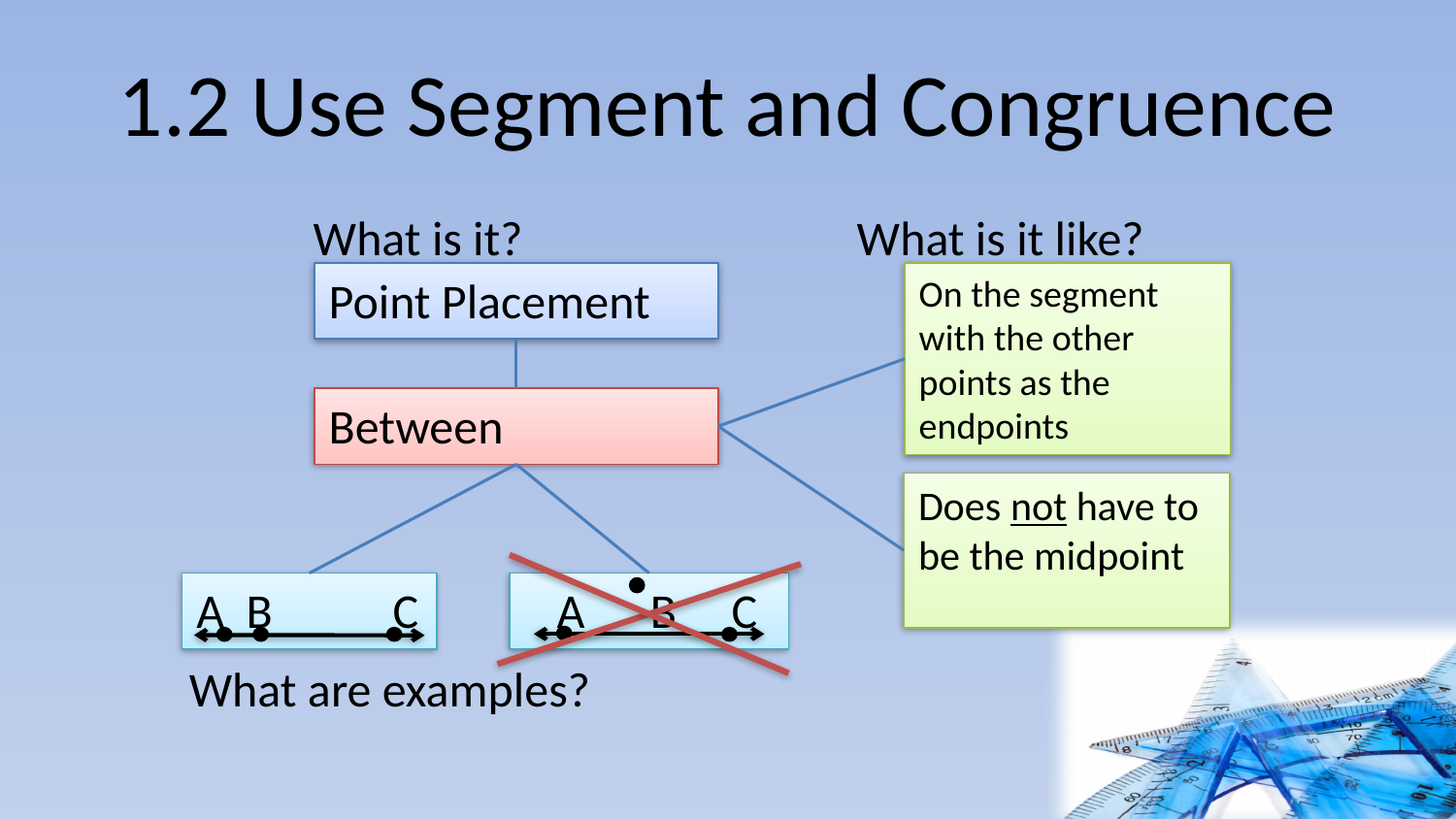

# 1.2 Use Segment and Congruence
What is it?
What is it like?
Point Placement
On the segment with the other points as the endpoints
Between
Does not have to be the midpoint
   A      B     C

A  B           C

What are examples?